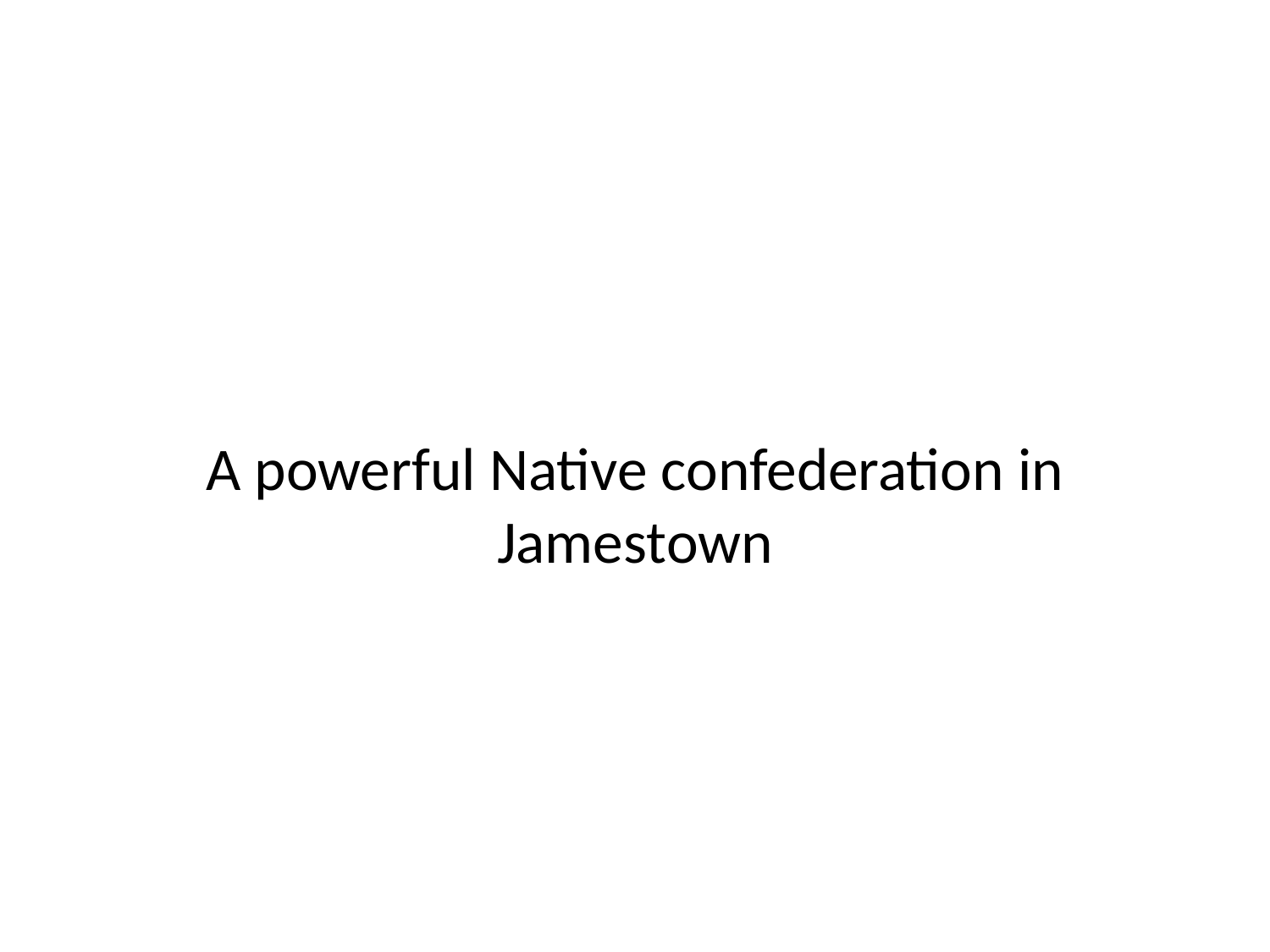

# A powerful Native confederation in Jamestown